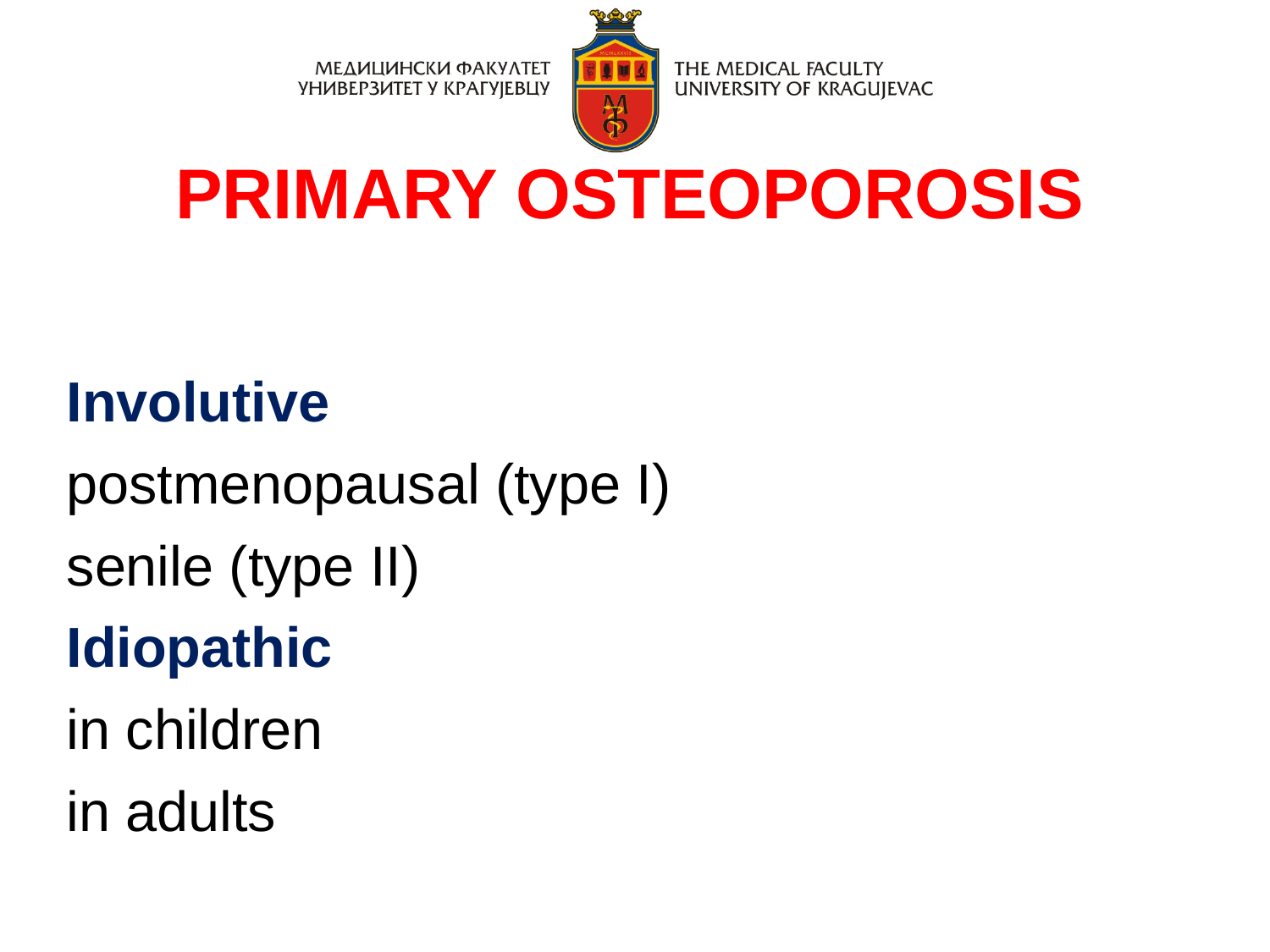

PRIMARY OSTEOPOROSIS
Involutive
postmenopausal (type I)
senile (type II)
Idiopathic
in children
in adults